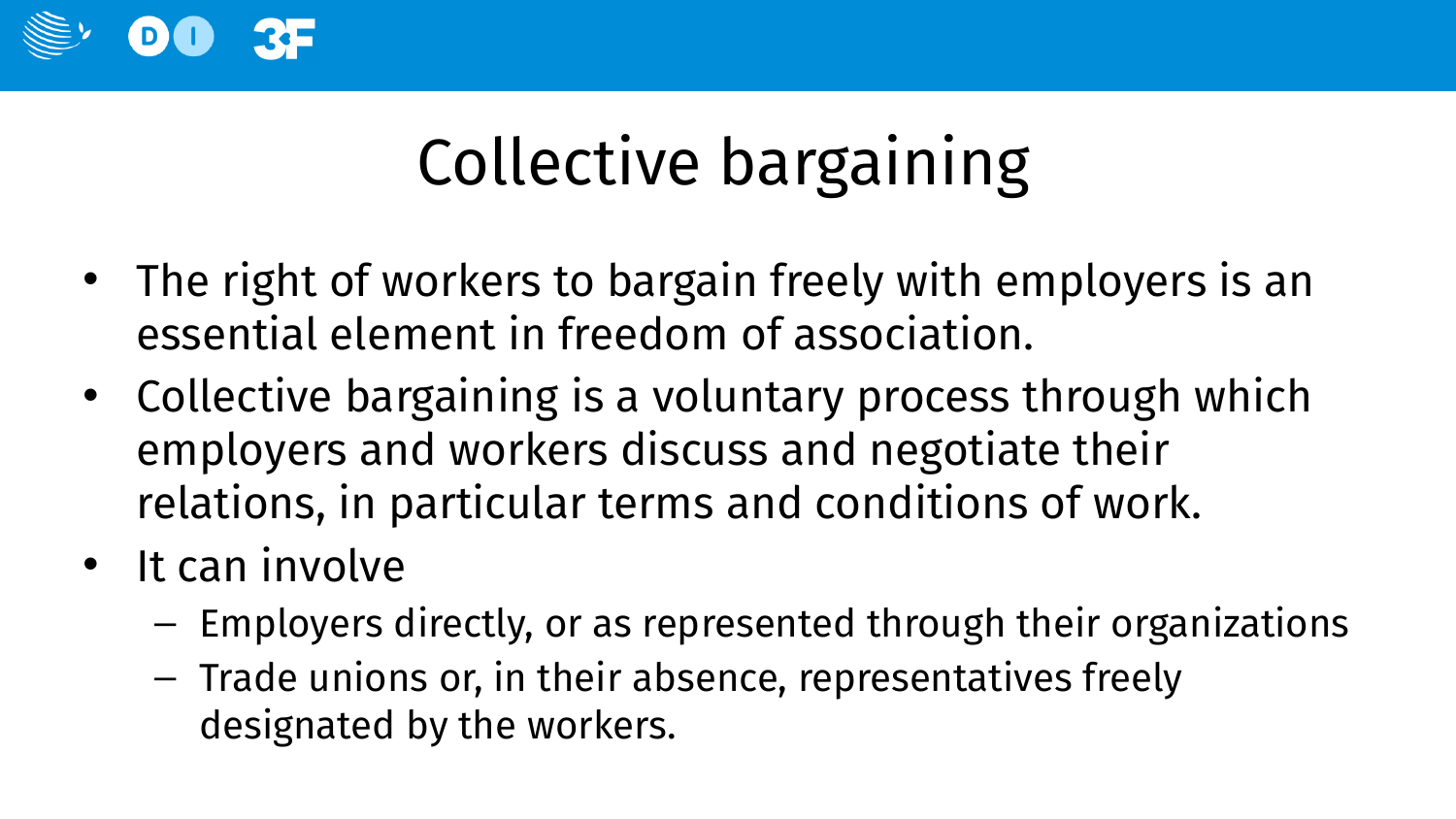

# Collective bargaining
The right of workers to bargain freely with employers is an essential element in freedom of association.
Collective bargaining is a voluntary process through which employers and workers discuss and negotiate their relations, in particular terms and conditions of work.
It can involve
Employers directly, or as represented through their organizations
Trade unions or, in their absence, representatives freely designated by the workers.